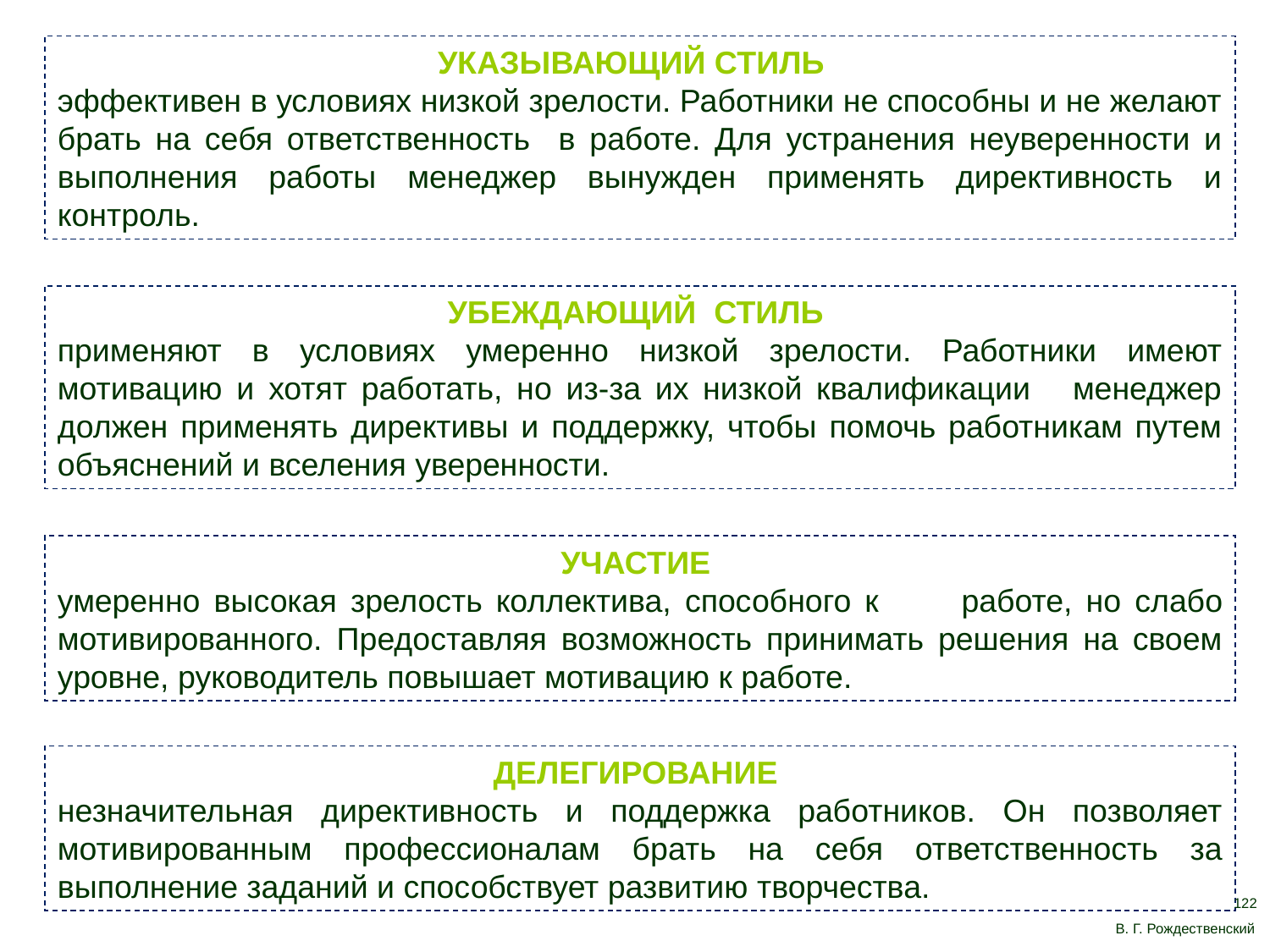

УКАЗЫВАЮЩИЙ СТИЛЬ
эффективен в условиях низкой зрелости. Работники не способны и не желают брать на себя ответственность  в работе. Для устранения неуверенности и выполнения работы менеджер вынужден применять директивность и контроль.
УБЕЖДАЮЩИЙ  СТИЛЬ
применяют в условиях умеренно низкой зрелости. Работники имеют мотивацию и хотят работать, но из-за их низкой квалификации   менеджер должен применять директивы и поддержку, чтобы помочь работникам путем объяснений и вселения уверенности.
УЧАСТИЕ
умеренно высокая зрелость коллектива, способного к      работе, но слабо мотивированного. Предоставляя возможность принимать решения на своем уровне, руководитель повышает мотивацию к работе.
ДЕЛЕГИРОВАНИЕ
незначительная директивность и поддержка работников. Он позволяет мотивированным профессионалам брать на себя ответственность за выполнение заданий и способствует развитию творчества.
122
В. Г. Рождественский